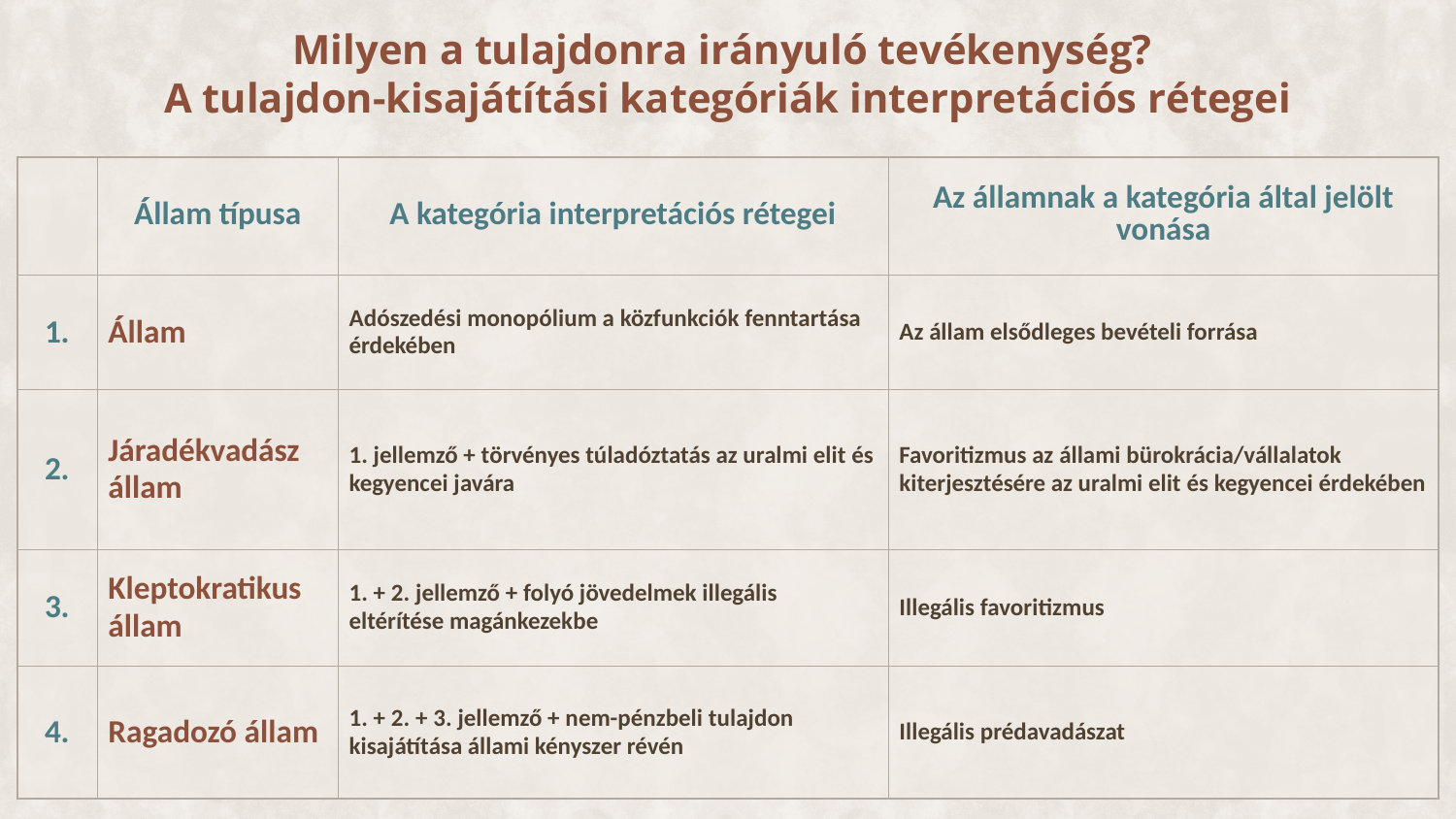

# Milyen a tulajdonra irányuló tevékenység? A tulajdon-kisajátítási kategóriák interpretációs rétegei
|  | Állam típusa | A kategória interpretációs rétegei | Az államnak a kategória által jelölt vonása |
| --- | --- | --- | --- |
| 1. | Állam | Adószedési monopólium a közfunkciók fenntartása érdekében | Az állam elsődleges bevételi forrása |
| 2. | Járadékvadász állam | 1. jellemző + törvényes túladóztatás az uralmi elit és kegyencei javára | Favoritizmus az állami bürokrácia/vállalatok kiterjesztésére az uralmi elit és kegyencei érdekében |
| 3. | Kleptokratikus állam | 1. + 2. jellemző + folyó jövedelmek illegális eltérítése magánkezekbe | Illegális favoritizmus |
| 4. | Ragadozó állam | 1. + 2. + 3. jellemző + nem-pénzbeli tulajdon kisajátítása állami kényszer révén | Illegális prédavadászat |